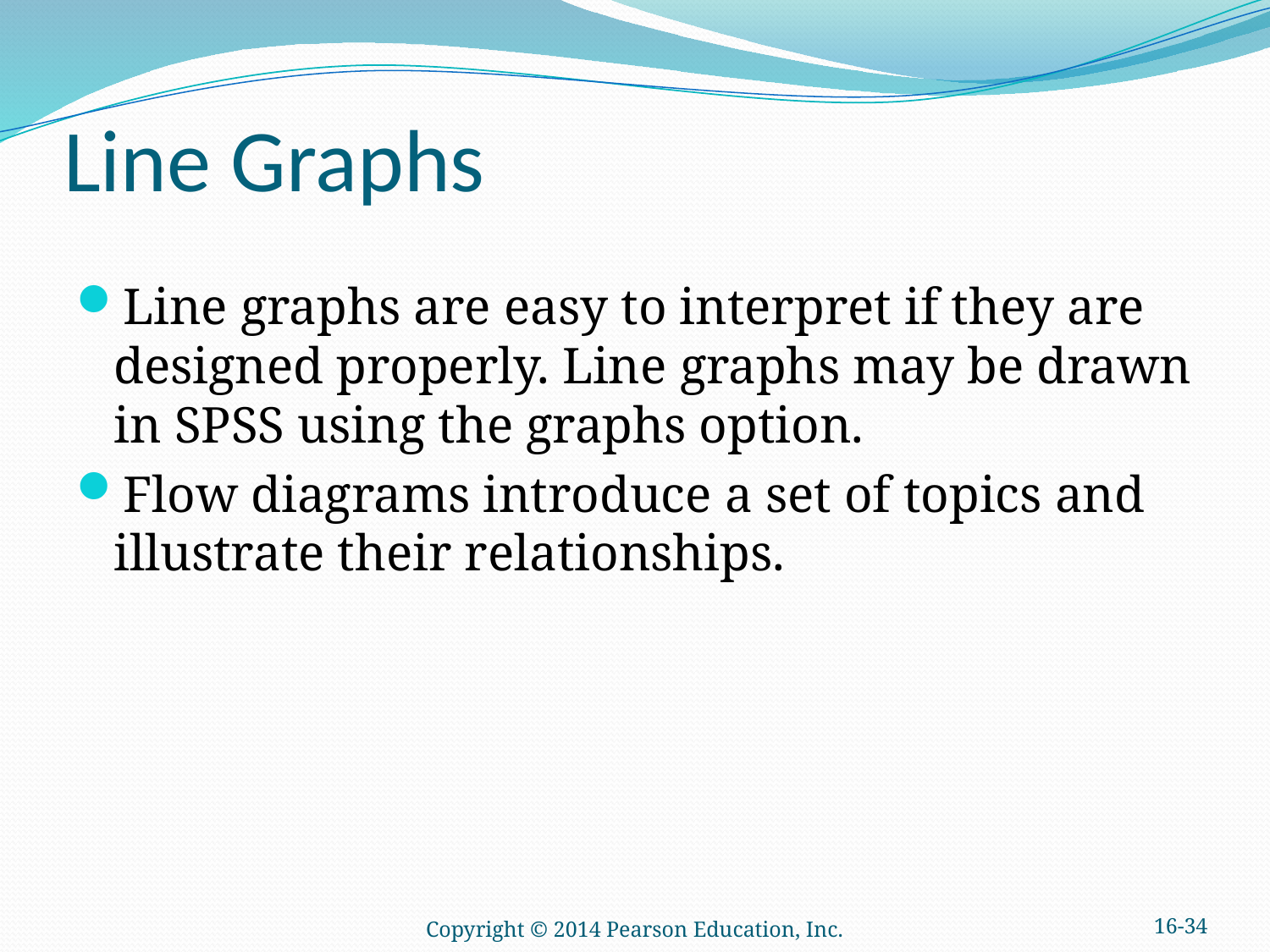

# Line Graphs
Line graphs are easy to interpret if they are designed properly. Line graphs may be drawn in SPSS using the graphs option.
Flow diagrams introduce a set of topics and illustrate their relationships.